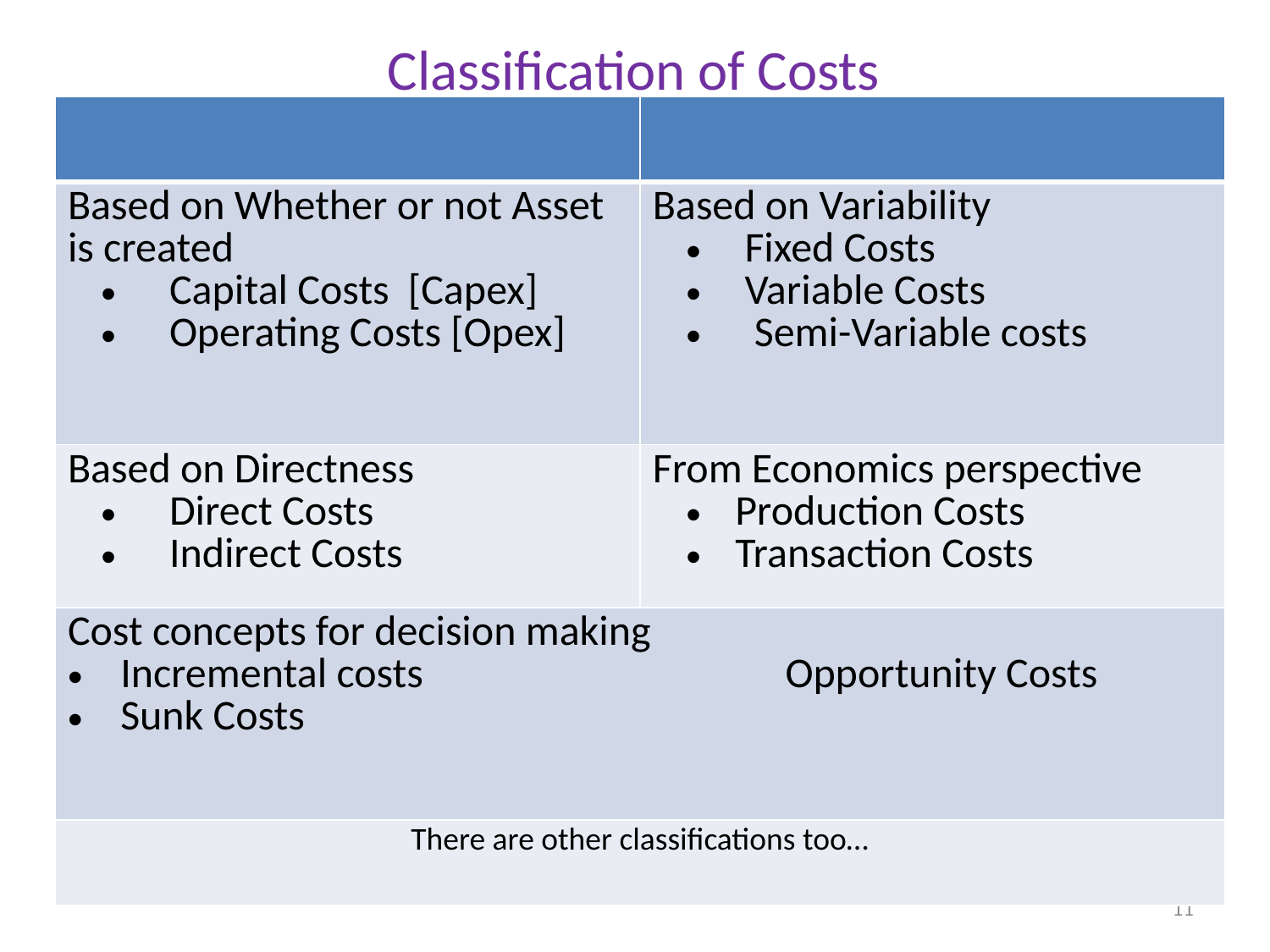

# Classification of Costs
|  |  |
| --- | --- |
| Based on Whether or not Asset is created Capital Costs [Capex] Operating Costs [Opex] | Based on Variability Fixed Costs Variable Costs Semi-Variable costs |
| Based on Directness Direct Costs Indirect Costs | From Economics perspective Production Costs Transaction Costs |
| Cost concepts for decision making Incremental costs Opportunity Costs Sunk Costs |  |
| There are other classifications too… |  |

11